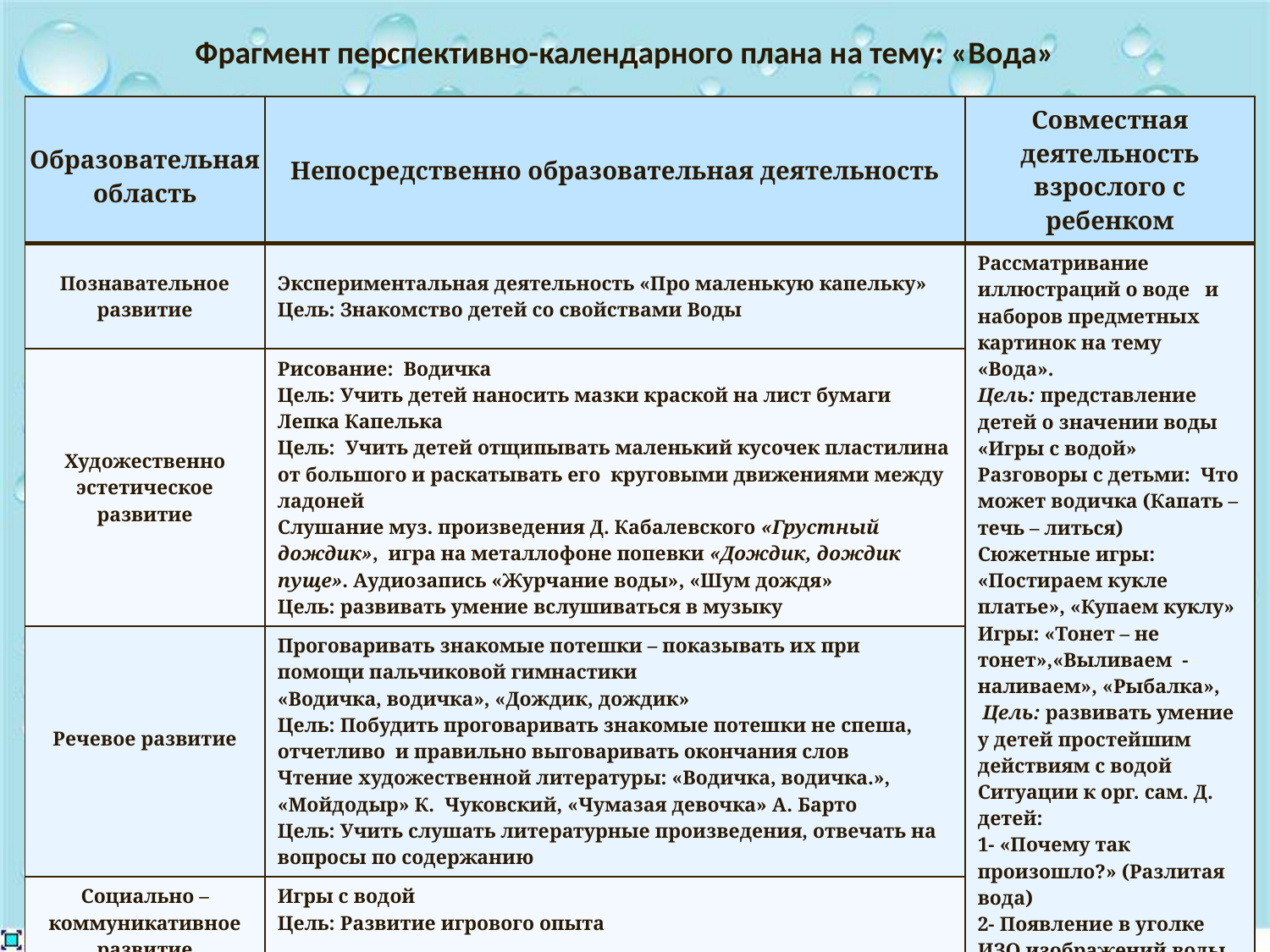

Фрагмент перспективно-календарного плана на тему: «Вода»
| Образовательная область | Непосредственно образовательная деятельность | Совместная деятельность взрослого с ребенком |
| --- | --- | --- |
| Познавательное развитие | Экспериментальная деятельность «Про маленькую капельку» Цель: Знакомство детей со свойствами Воды | Рассматривание иллюстраций о воде и наборов предметных картинок на тему «Вода». Цель: представление детей о значении воды «Игры с водой» Разговоры с детьми: Что может водичка (Капать – течь – литься) Сюжетные игры: «Постираем кукле платье», «Купаем куклу» Игры: «Тонет – не тонет»,«Выливаем - наливаем», «Рыбалка», Цель: развивать умение у детей простейшим действиям с водой Ситуации к орг. сам. Д. детей: 1- «Почему так произошло?» (Разлитая вода) 2- Появление в уголке ИЗО изображений воды (книг раскрасок) Домашнее задание: Рисуем капельку Слушаем рассказы о воде |
| Художественно эстетическое развитие | Рисование: Водичка Цель: Учить детей наносить мазки краской на лист бумаги Лепка Капелька Цель: Учить детей отщипывать маленький кусочек пластилина от большого и раскатывать его круговыми движениями между ладоней Слушание муз. произведения Д. Кабалевского «Грустный дождик», игра на металлофоне попевки «Дождик, дождик пуще». Аудиозапись «Журчание воды», «Шум дождя» Цель: развивать умение вслушиваться в музыку |  |
| Речевое развитие | Проговаривать знакомые потешки – показывать их при помощи пальчиковой гимнастики «Водичка, водичка», «Дождик, дождик» Цель: Побудить проговаривать знакомые потешки не спеша, отчетливо и правильно выговаривать окончания слов Чтение художественной литературы: «Водичка, водичка.»,  «Мойдодыр» К. Чуковский, «Чумазая девочка» А. Барто Цель: Учить слушать литературные произведения, отвечать на вопросы по содержанию |  |
| Социально – коммуникативное развитие | Игры с водой Цель: Развитие игрового опыта |  |
| Физическое развитие | Подвижные игры «Бежит ручеек» Цель: Учить детей ходить змейкой взявшись за руки «Солнышко и дождик» Цель: Развивать у детей умение бегать в рассыпную и не наталкиваясь друг на друга |  |